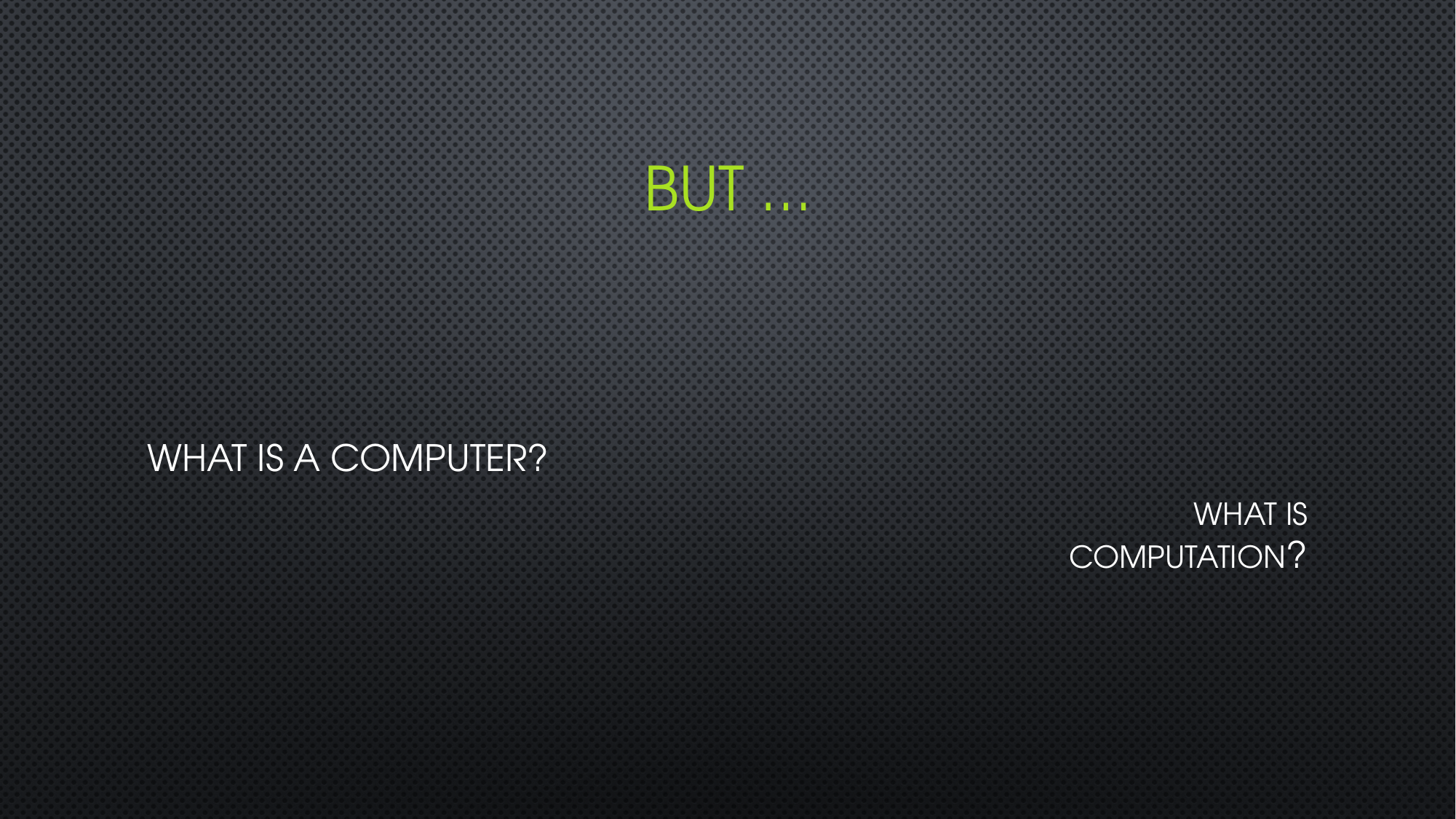

# But …
What is a computer?
									what is computation?